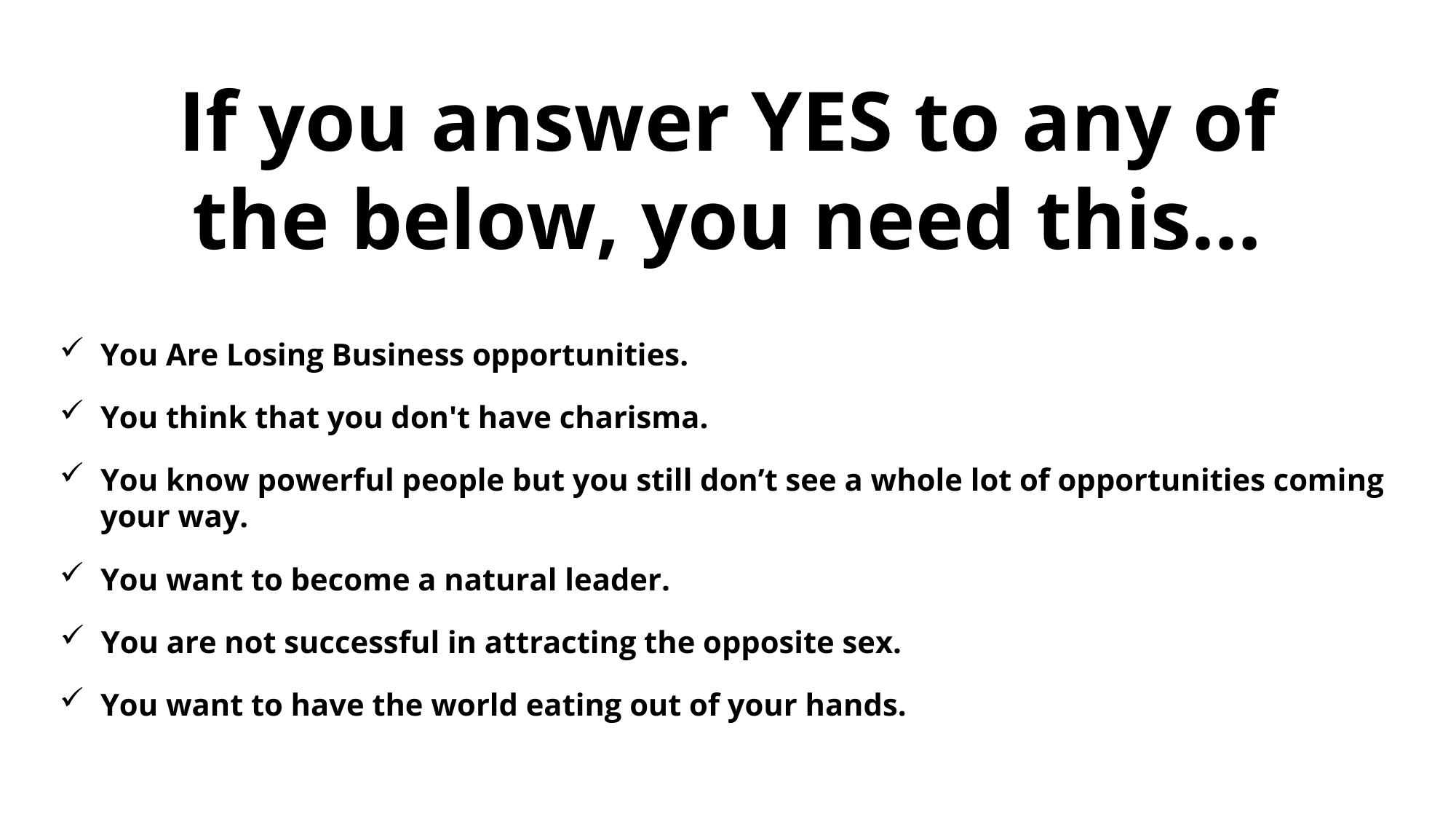

If you answer YES to any of the below, you need this…
You Are Losing Business opportunities.
You think that you don't have charisma.
You know powerful people but you still don’t see a whole lot of opportunities coming your way.
You want to become a natural leader.
You are not successful in attracting the opposite sex.
You want to have the world eating out of your hands.